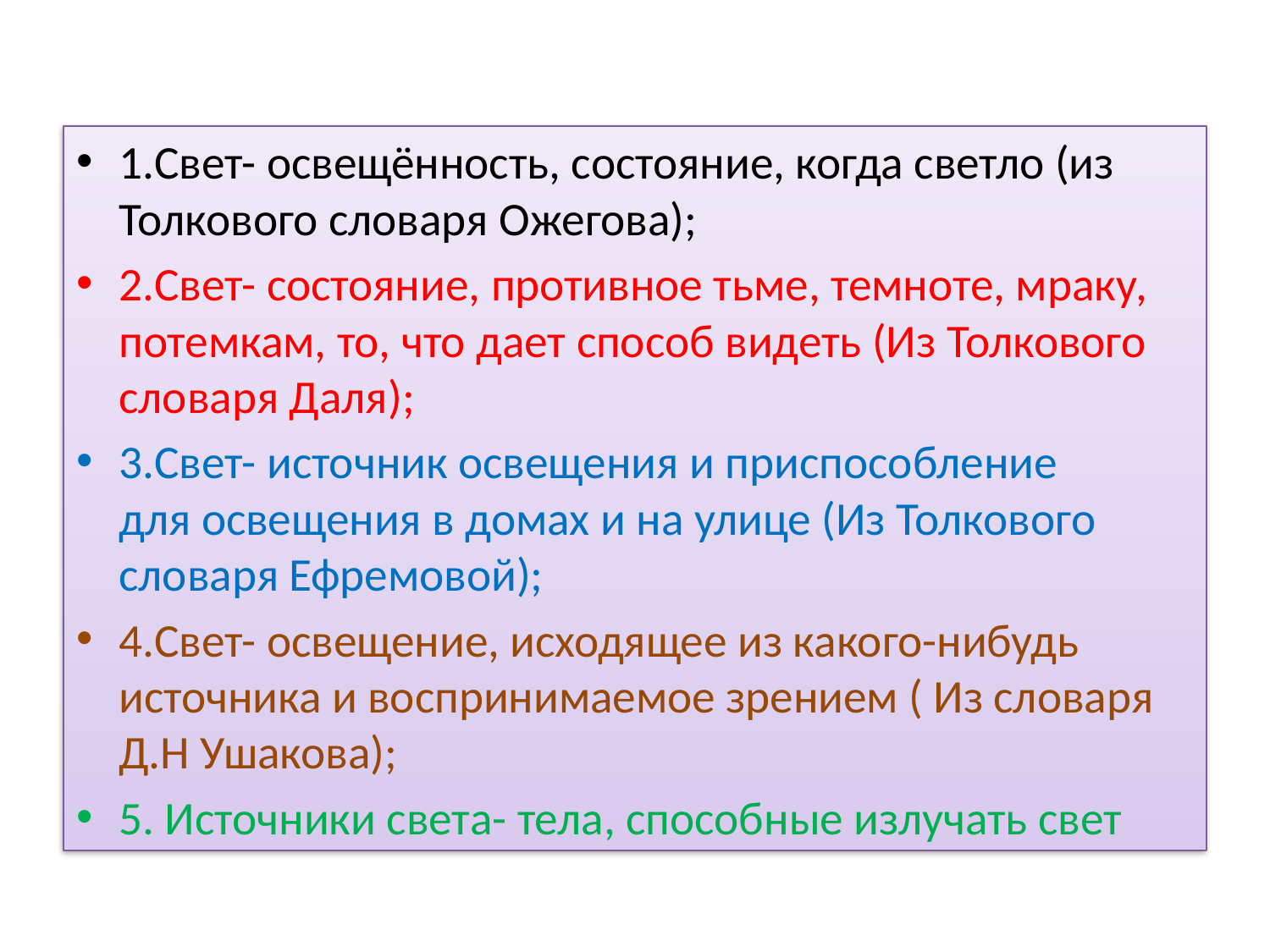

1.Свет- освещённость, состояние, когда светло (из Толкового словаря Ожегова);
2.Свет- состояние, противное тьме, темноте, мраку, потемкам, то, что дает способ видеть (Из Толкового словаря Даля);
3.Свет- источник освещения и приспособление для освещения в домах и на улице (Из Толкового словаря Ефремовой);
4.Свет- освещение, исходящее из какого-нибудь источника и воспринимаемое зрением ( Из словаря Д.Н Ушакова);
5. Источники света- тела, способные излучать свет